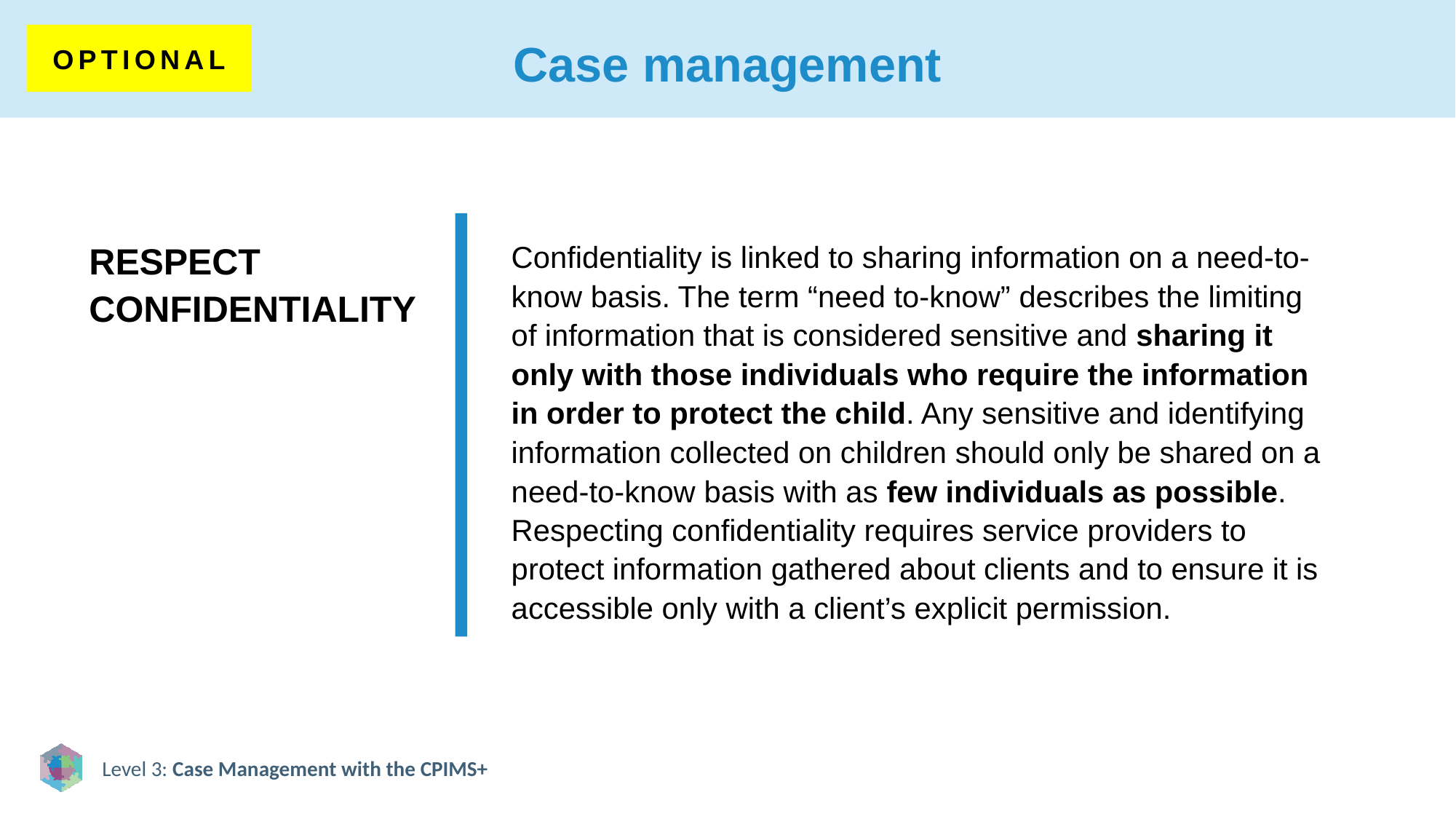

# Case management
OPTIONAL

RESPECT CONFIDENTIALITY
Confidentiality is linked to sharing information on a need-to-know basis. The term “need to-know” describes the limiting of information that is considered sensitive and sharing it only with those individuals who require the information in order to protect the child. Any sensitive and identifying information collected on children should only be shared on a need-to-know basis with as few individuals as possible. Respecting confidentiality requires service providers to protect information gathered about clients and to ensure it is accessible only with a client’s explicit permission.